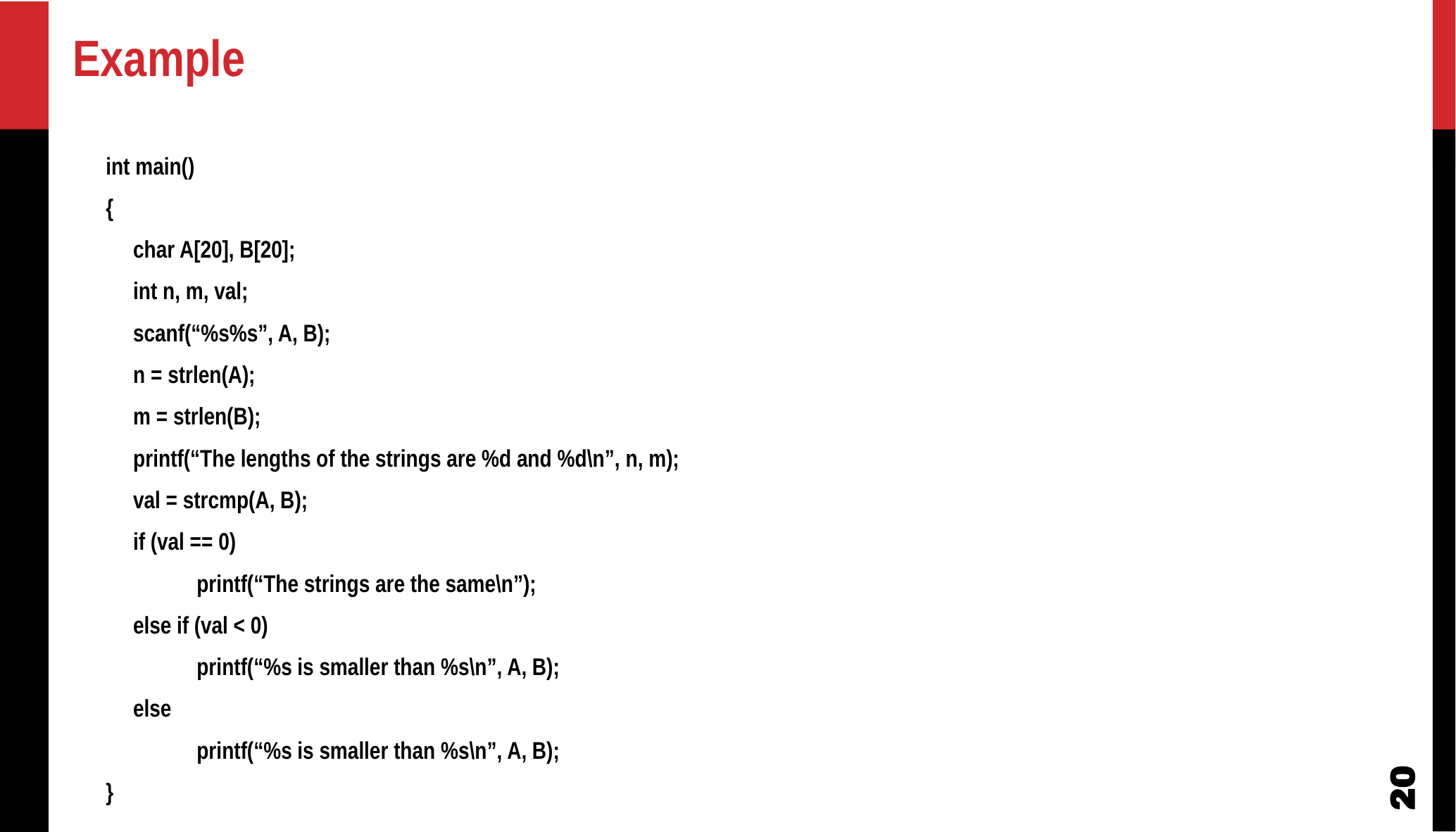

# Example
int main()
{
     char A[20], B[20];
     int n, m, val;
     scanf(“%s%s”, A, B);
     n = strlen(A);
     m = strlen(B);
     printf(“The lengths of the strings are %d and %d\n”, n, m);
     val = strcmp(A, B);
     if (val == 0)
	printf(“The strings are the same\n”);
     else if (val < 0)
	printf(“%s is smaller than %s\n”, A, B);
     else
	printf(“%s is smaller than %s\n”, A, B);
}
20